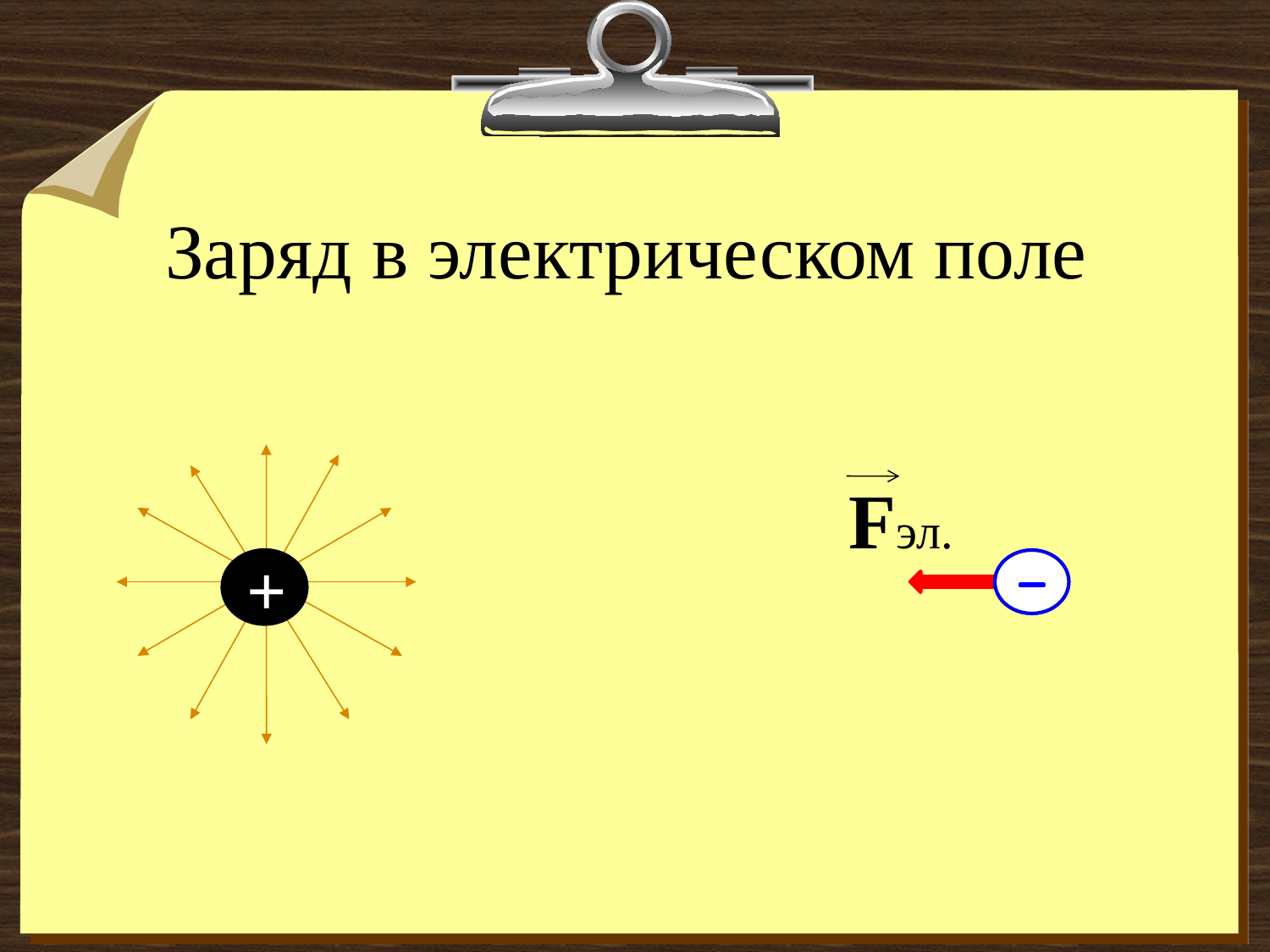

# Заряд в электрическом поле

Fэл.

+